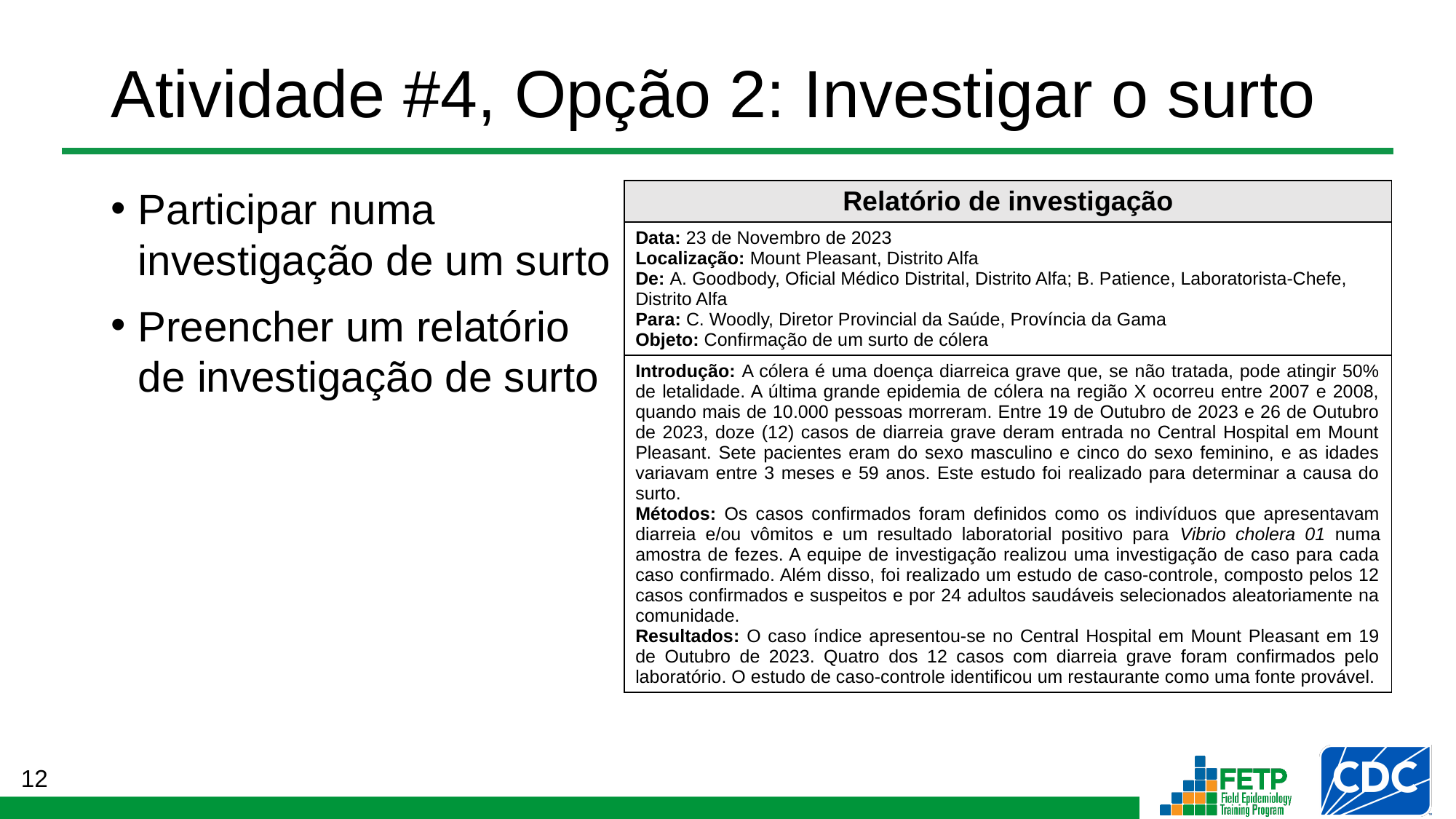

# Atividade #4, Opção 2: Investigar o surto
Participar numa investigação de um surto
Preencher um relatório de investigação de surto

| Relatório de investigação |
| --- |
| Data: 23 de Novembro de 2023 Localização: Mount Pleasant, Distrito Alfa De: A. Goodbody, Oficial Médico Distrital, Distrito Alfa; B. Patience, Laboratorista-Chefe, Distrito Alfa Para: C. Woodly, Diretor Provincial da Saúde, Província da Gama Objeto: Confirmação de um surto de cólera |
| Introdução: A cólera é uma doença diarreica grave que, se não tratada, pode atingir 50% de letalidade. A última grande epidemia de cólera na região X ocorreu entre 2007 e 2008, quando mais de 10.000 pessoas morreram. Entre 19 de Outubro de 2023 e 26 de Outubro de 2023, doze (12) casos de diarreia grave deram entrada no Central Hospital em Mount Pleasant. Sete pacientes eram do sexo masculino e cinco do sexo feminino, e as idades variavam entre 3 meses e 59 anos. Este estudo foi realizado para determinar a causa do surto. Métodos: Os casos confirmados foram definidos como os indivíduos que apresentavam diarreia e/ou vômitos e um resultado laboratorial positivo para Vibrio cholera 01 numa amostra de fezes. A equipe de investigação realizou uma investigação de caso para cada caso confirmado. Além disso, foi realizado um estudo de caso-controle, composto pelos 12 casos confirmados e suspeitos e por 24 adultos saudáveis selecionados aleatoriamente na comunidade. Resultados: O caso índice apresentou-se no Central Hospital em Mount Pleasant em 19 de Outubro de 2023. Quatro dos 12 casos com diarreia grave foram confirmados pelo laboratório. O estudo de caso-controle identificou um restaurante como uma fonte provável. |